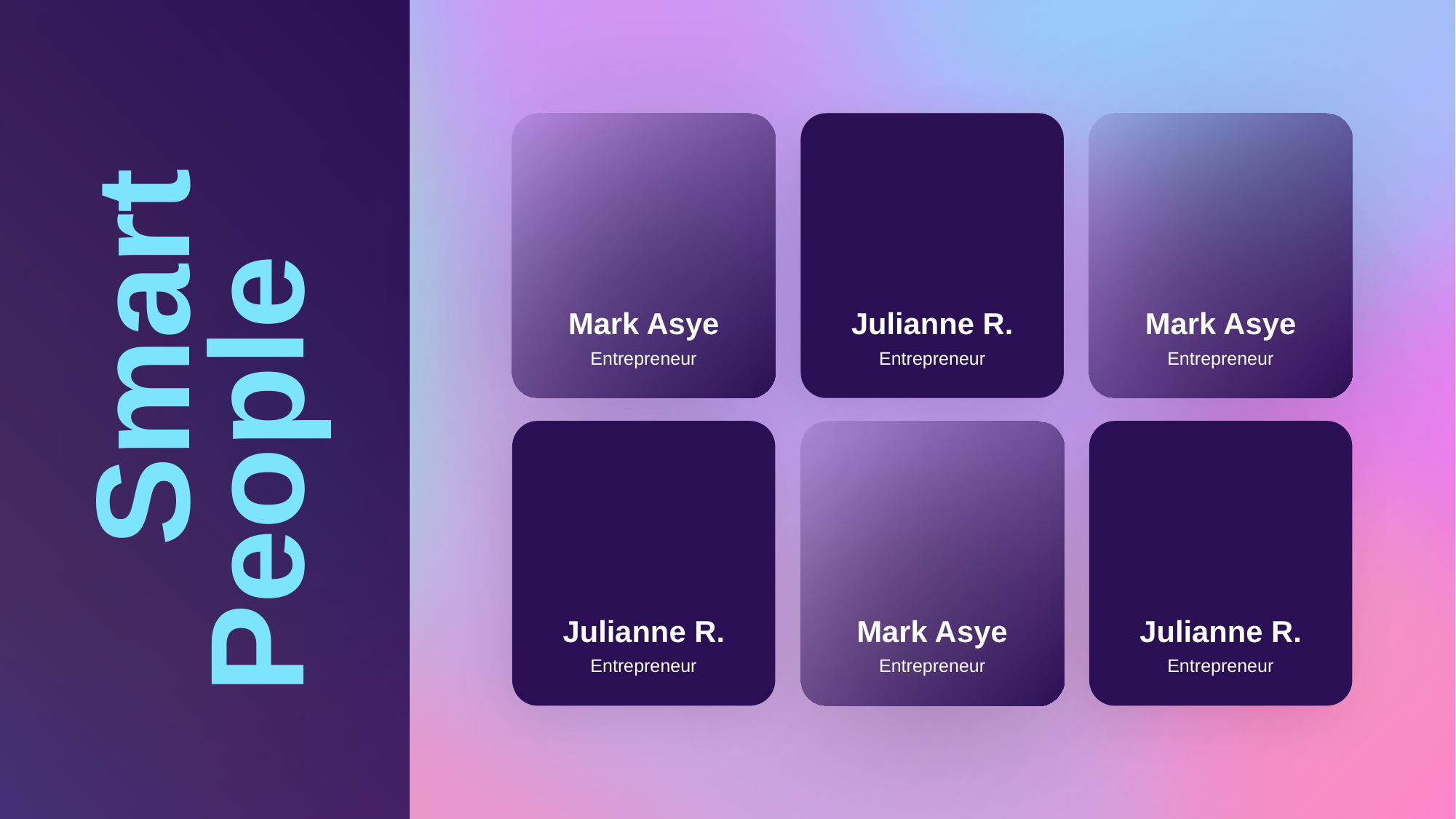

Smart
Mark Asye
Entrepreneur
Julianne R.
Entrepreneur
Mark Asye
Entrepreneur
People

Julianne R.
Entrepreneur
Mark Asye
Entrepreneur
Julianne R.
Entrepreneur